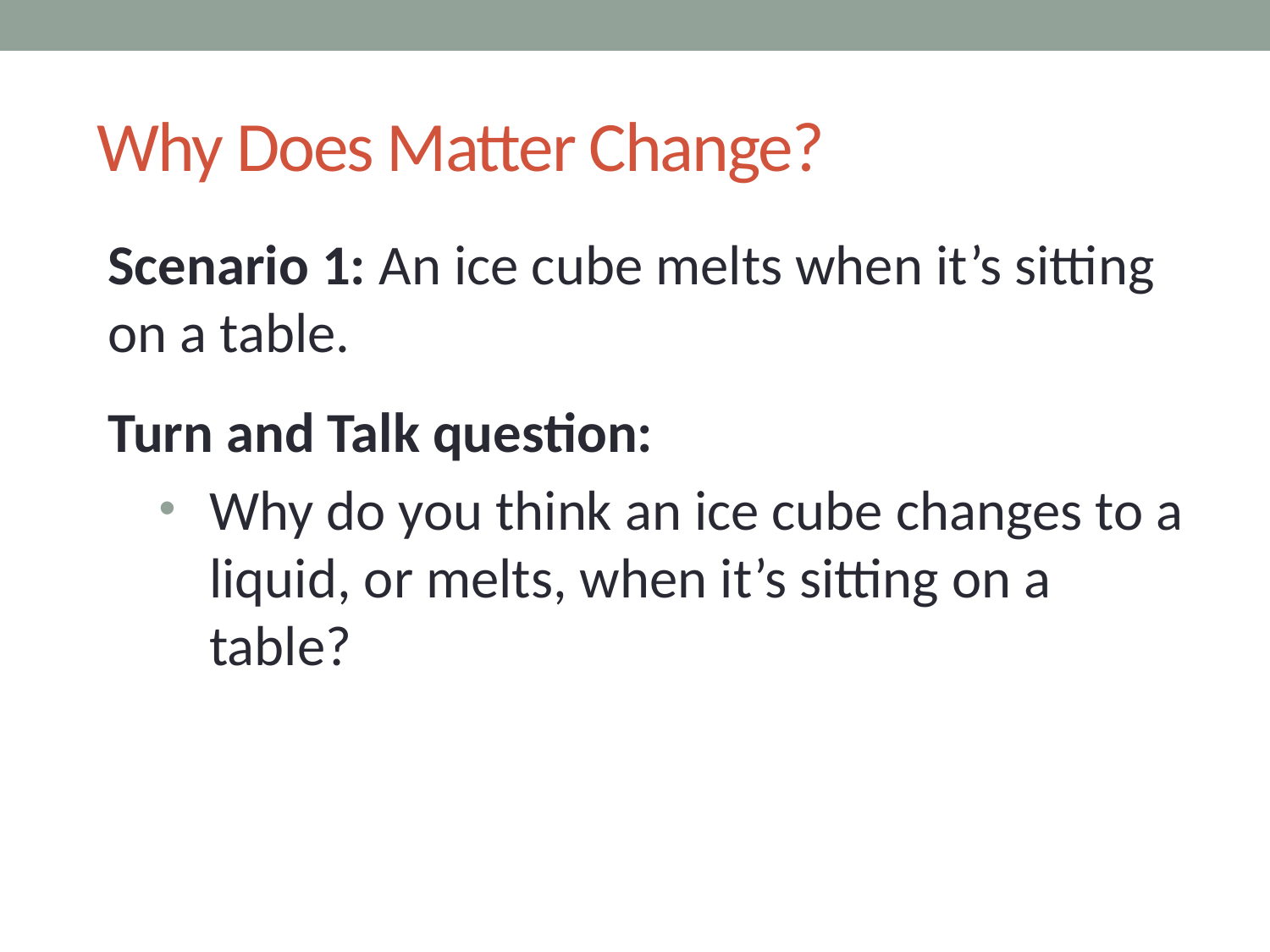

# Why Does Matter Change?
Scenario 1: An ice cube melts when it’s sitting on a table.
Turn and Talk question:
Why do you think an ice cube changes to a liquid, or melts, when it’s sitting on a table?